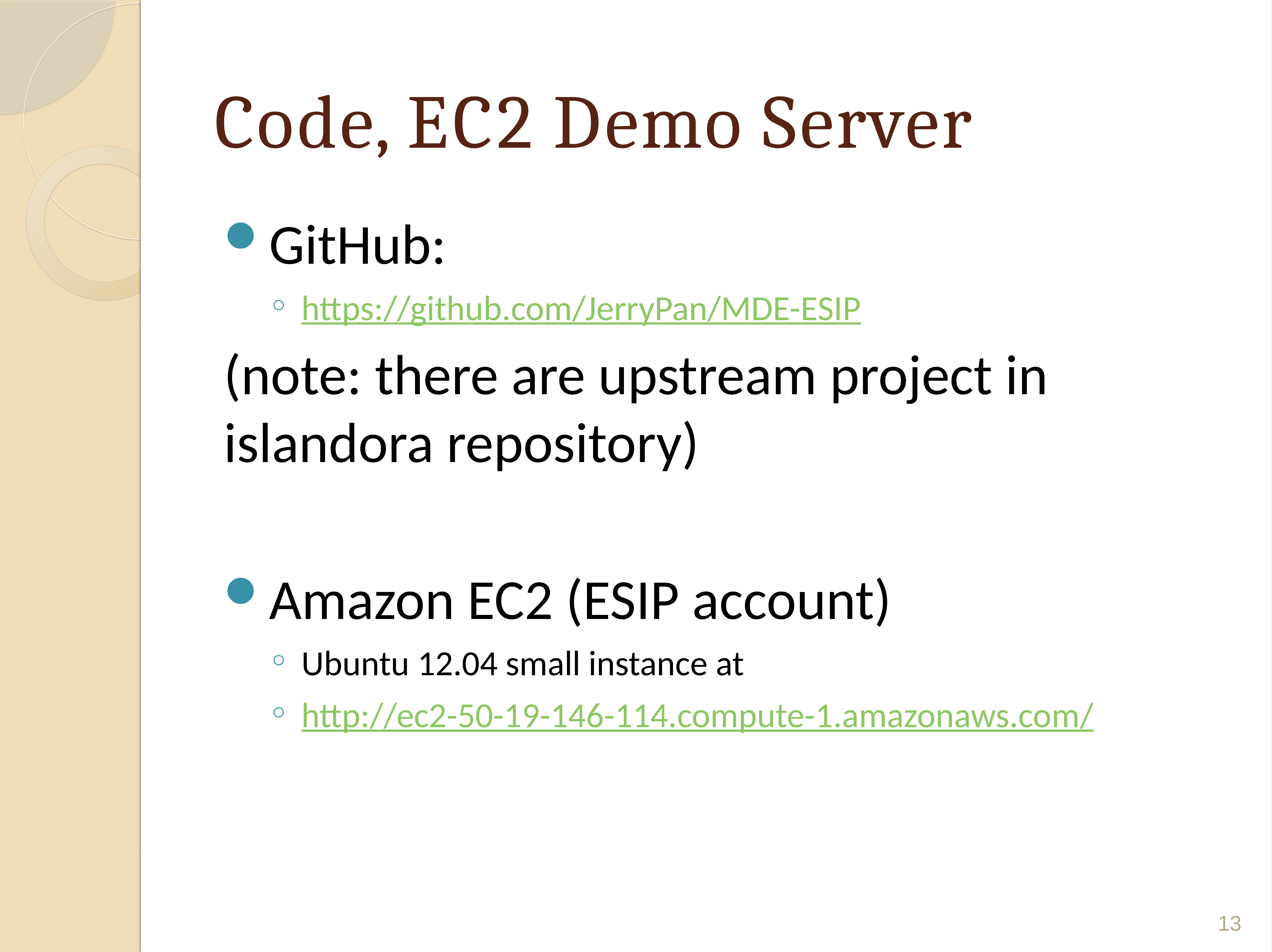

# Code, EC2 Demo Server
GitHub:
https://github.com/JerryPan/MDE-ESIP
(note: there are upstream project in islandora repository)

Amazon EC2 (ESIP account)
Ubuntu 12.04 small instance at
http://ec2-50-19-146-114.compute-1.amazonaws.com/

13